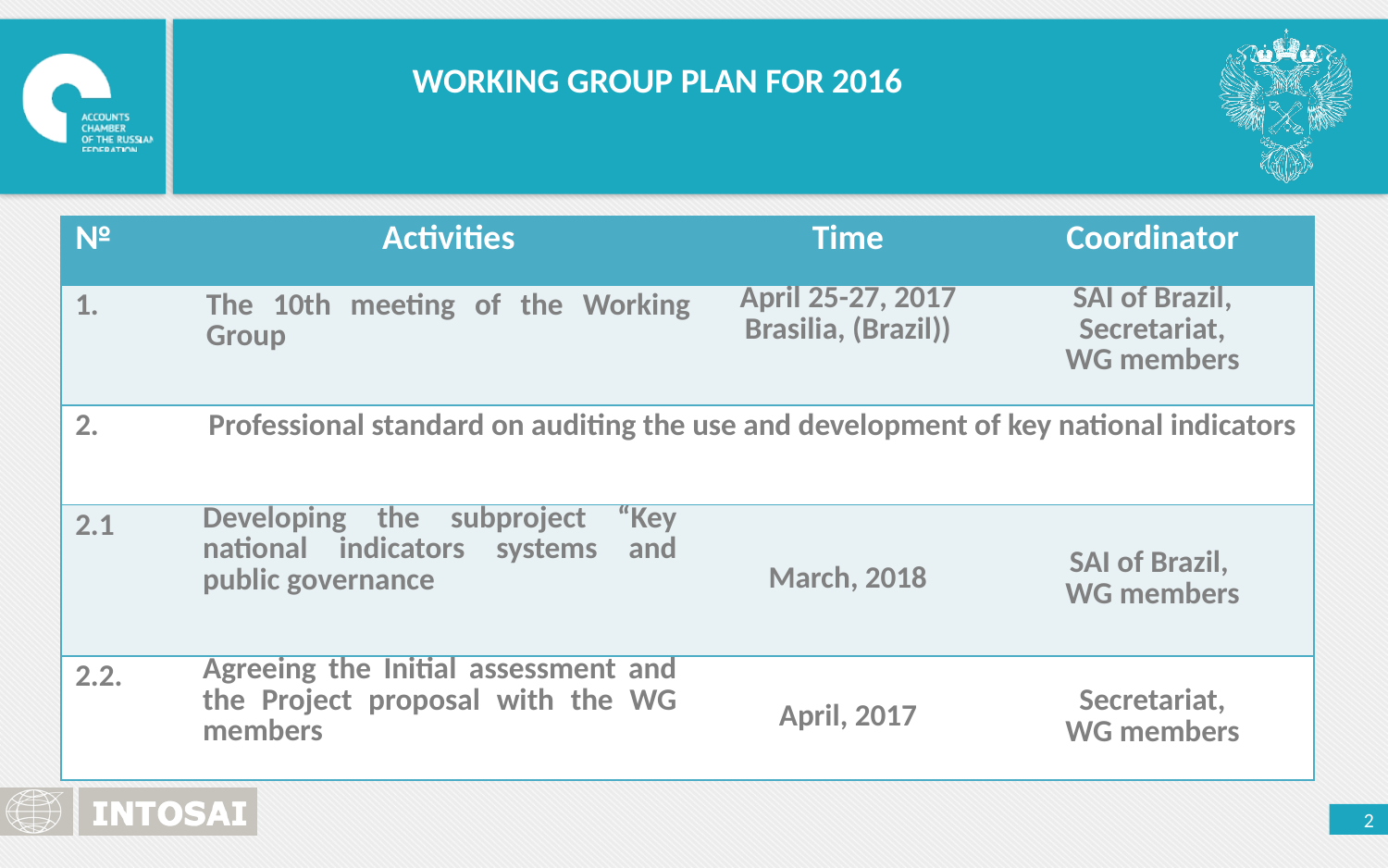

WORKING GROUP PLAN FOR 2016
| № | Activities | Time | Coordinator |
| --- | --- | --- | --- |
| 1. | The 10th meeting of the Working Group | April 25-27, 2017 Brasilia, (Brazil)) | SAI of Brazil, Secretariat, WG members |
| 2. | Professional standard on auditing the use and development of key national indicators |  |  |
| 2.1 | Developing the subproject “Key national indicators systems and public governance | March, 2018 | SAI of Brazil, WG members |
| 2.2. | Agreeing the Initial assessment and the Project proposal with the WG members | April, 2017 | Secretariat, WG members |